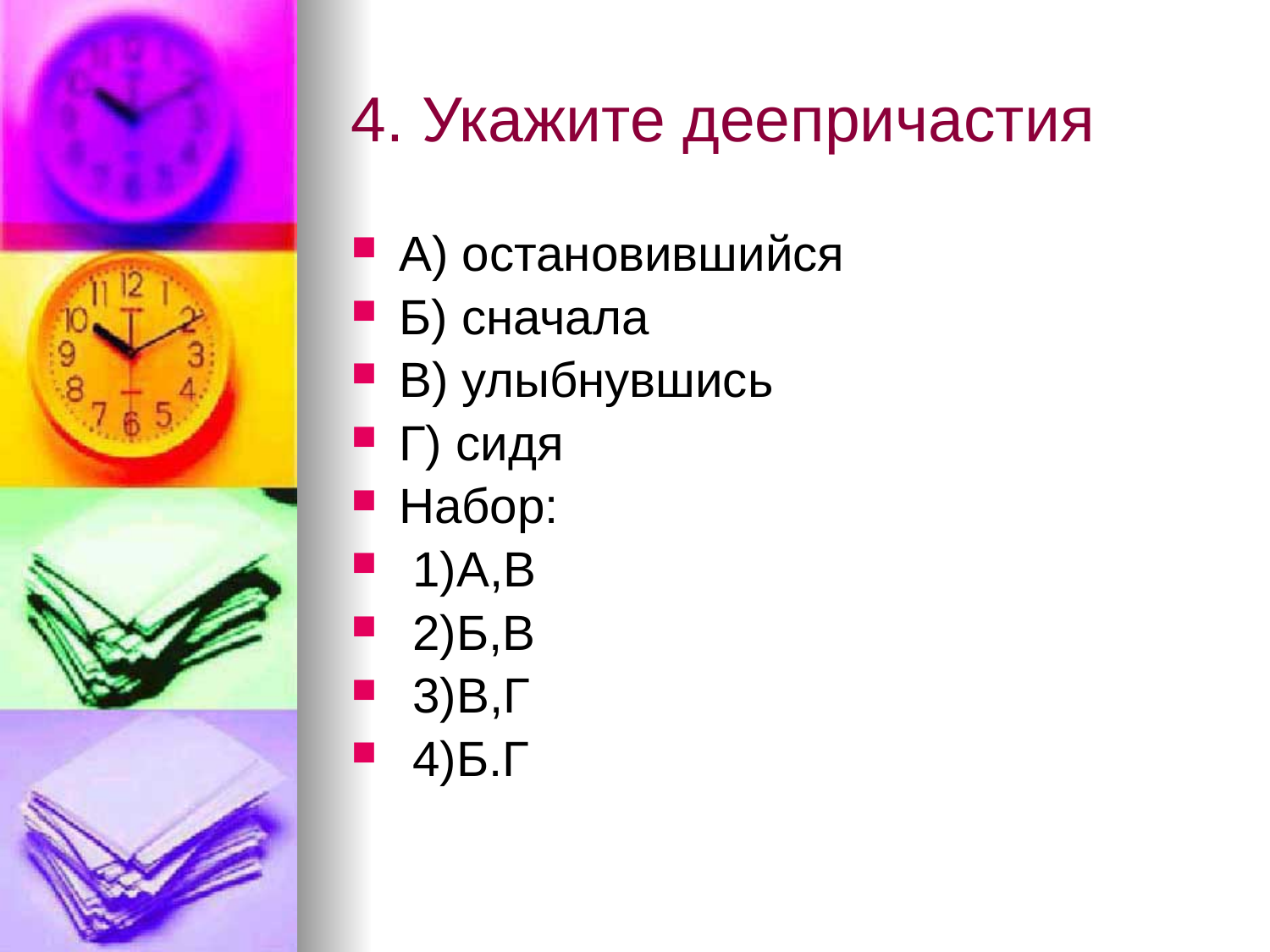

# 4. Укажите деепричастия
А) остановившийся
Б) сначала
В) улыбнувшись
Г) сидя
Набор:
 1)А,В
 2)Б,В
 3)В,Г
 4)Б.Г